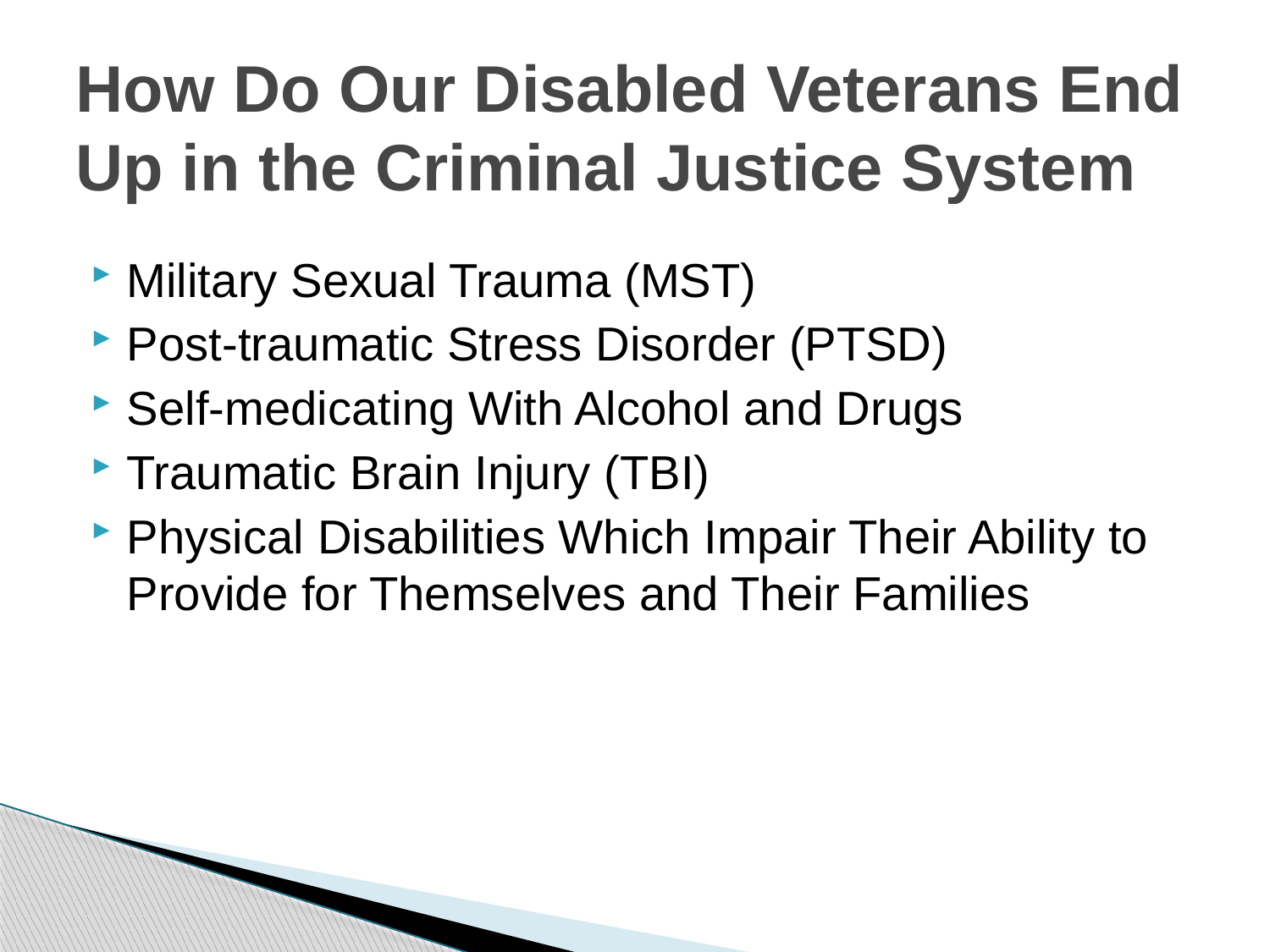

# How Do Our Disabled Veterans End Up in the Criminal Justice System
Military Sexual Trauma (MST)
Post-traumatic Stress Disorder (PTSD)
Self-medicating With Alcohol and Drugs
Traumatic Brain Injury (TBI)
Physical Disabilities Which Impair Their Ability to Provide for Themselves and Their Families